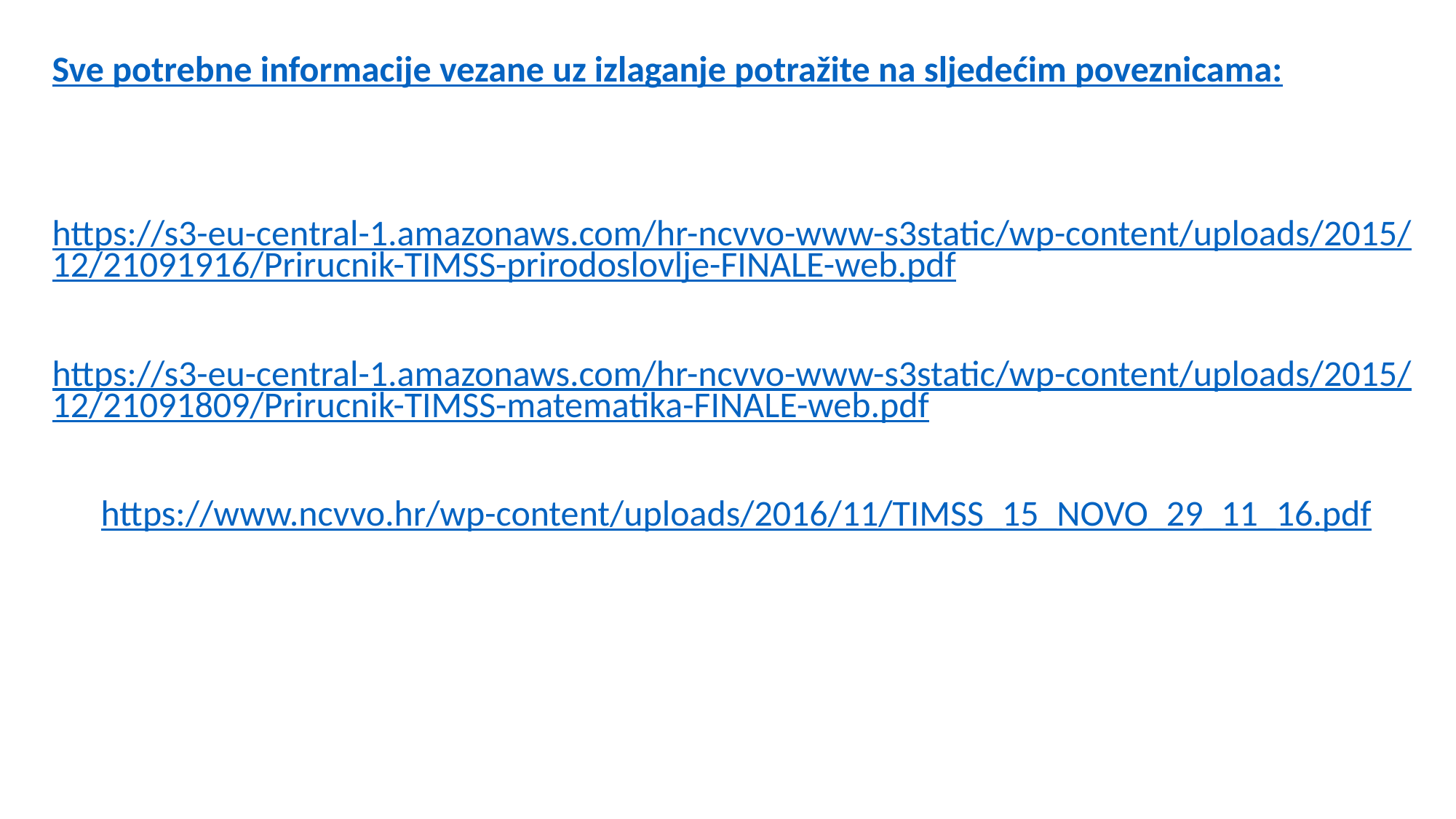

Sve potrebne informacije vezane uz izlaganje potražite na sljedećim poveznicama:

https://s3-eu-central-1.amazonaws.com/hr-ncvvo-www-s3static/wp-content/uploads/2015/12/21091916/Prirucnik-TIMSS-prirodoslovlje-FINALE-web.pdf

https://s3-eu-central-1.amazonaws.com/hr-ncvvo-www-s3static/wp-content/uploads/2015/12/21091809/Prirucnik-TIMSS-matematika-FINALE-web.pdf

https://www.ncvvo.hr/wp-content/uploads/2016/11/TIMSS_15_NOVO_29_11_16.pdf